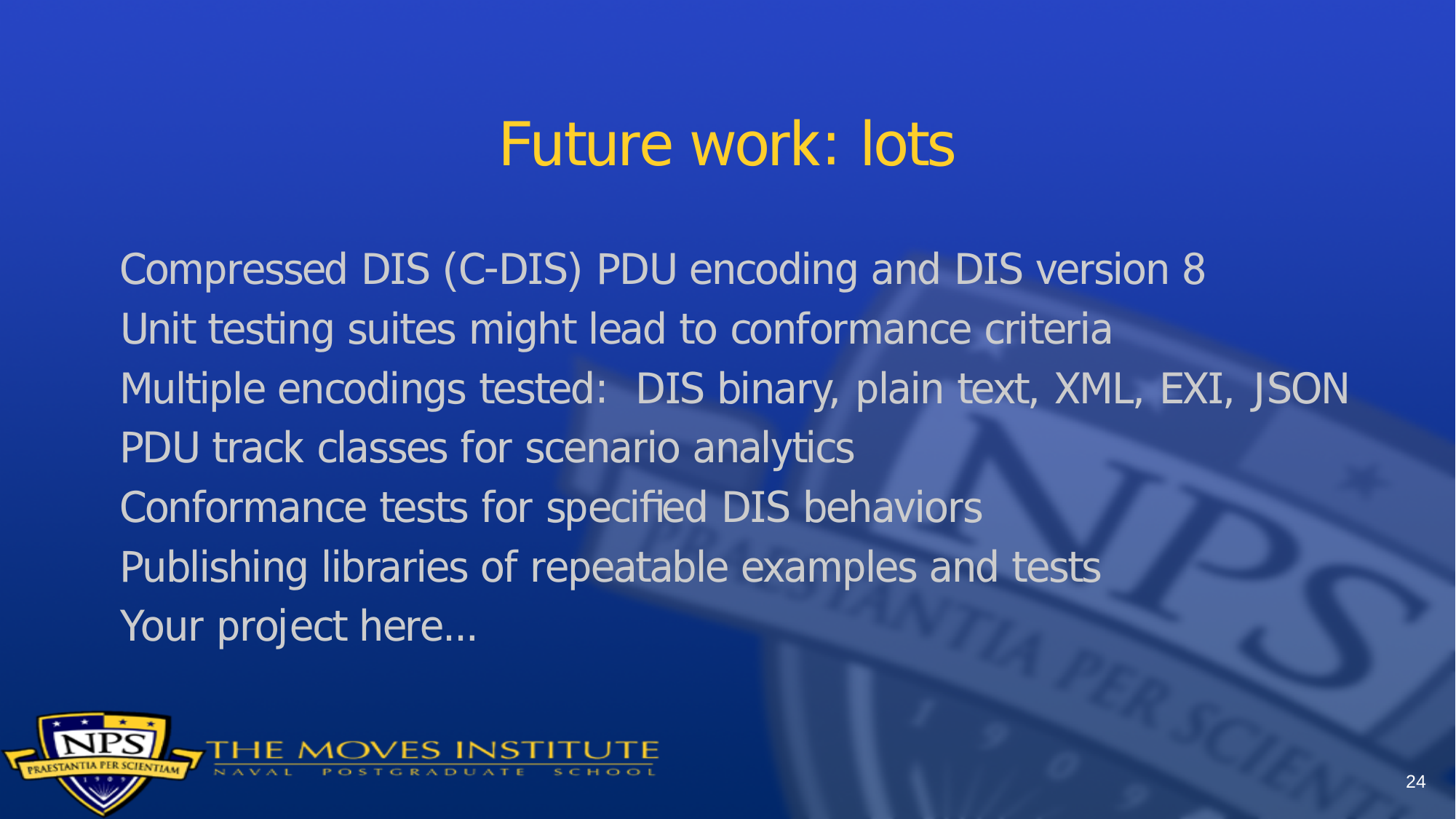

# Future work: lots
Compressed DIS (C-DIS) PDU encoding and DIS version 8
Unit testing suites might lead to conformance criteria
Multiple encodings tested:  DIS binary, plain text, XML, EXI, JSON
PDU track classes for scenario analytics
Conformance tests for specified DIS behaviors
Publishing libraries of repeatable examples and tests
Your project here…
24